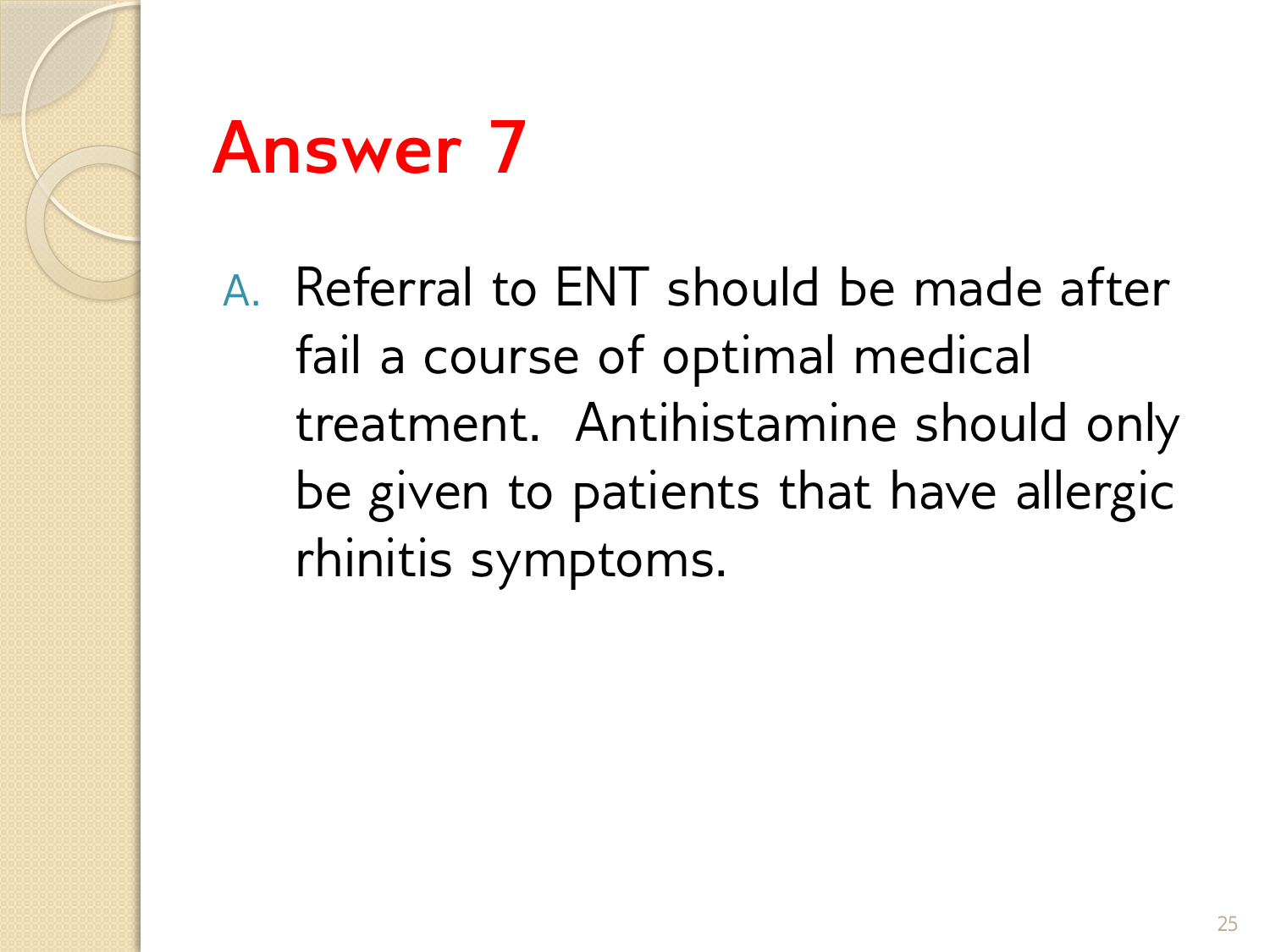

# Answer 7
Referral to ENT should be made after fail a course of optimal medical treatment.  Antihistamine should only be given to patients that have allergic rhinitis symptoms.

25